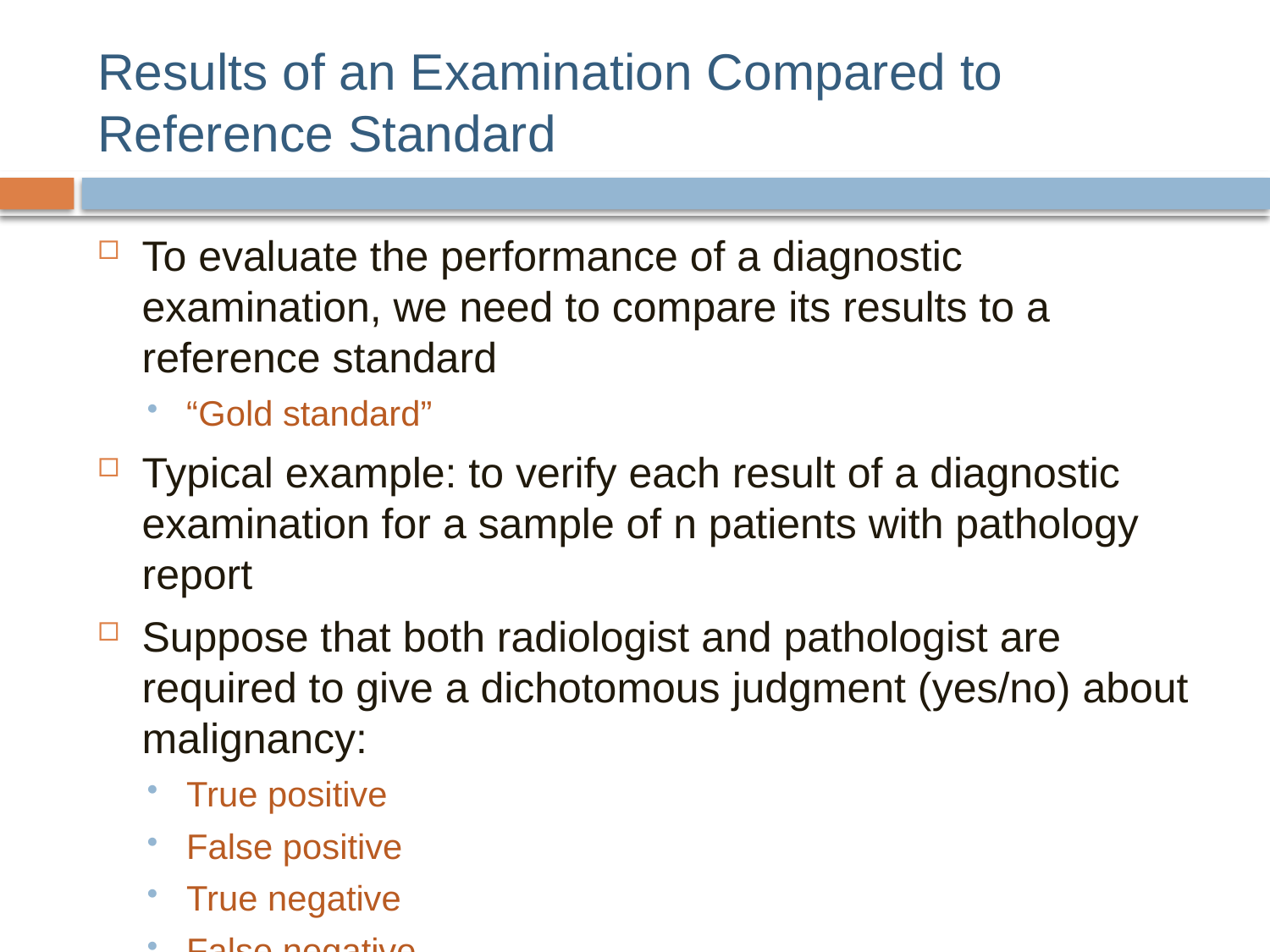

# Results of an Examination Compared to Reference Standard
To evaluate the performance of a diagnostic examination, we need to compare its results to a reference standard
“Gold standard”
Typical example: to verify each result of a diagnostic examination for a sample of n patients with pathology report
Suppose that both radiologist and pathologist are required to give a dichotomous judgment (yes/no) about malignancy:
True positive
False positive
True negative
False negative